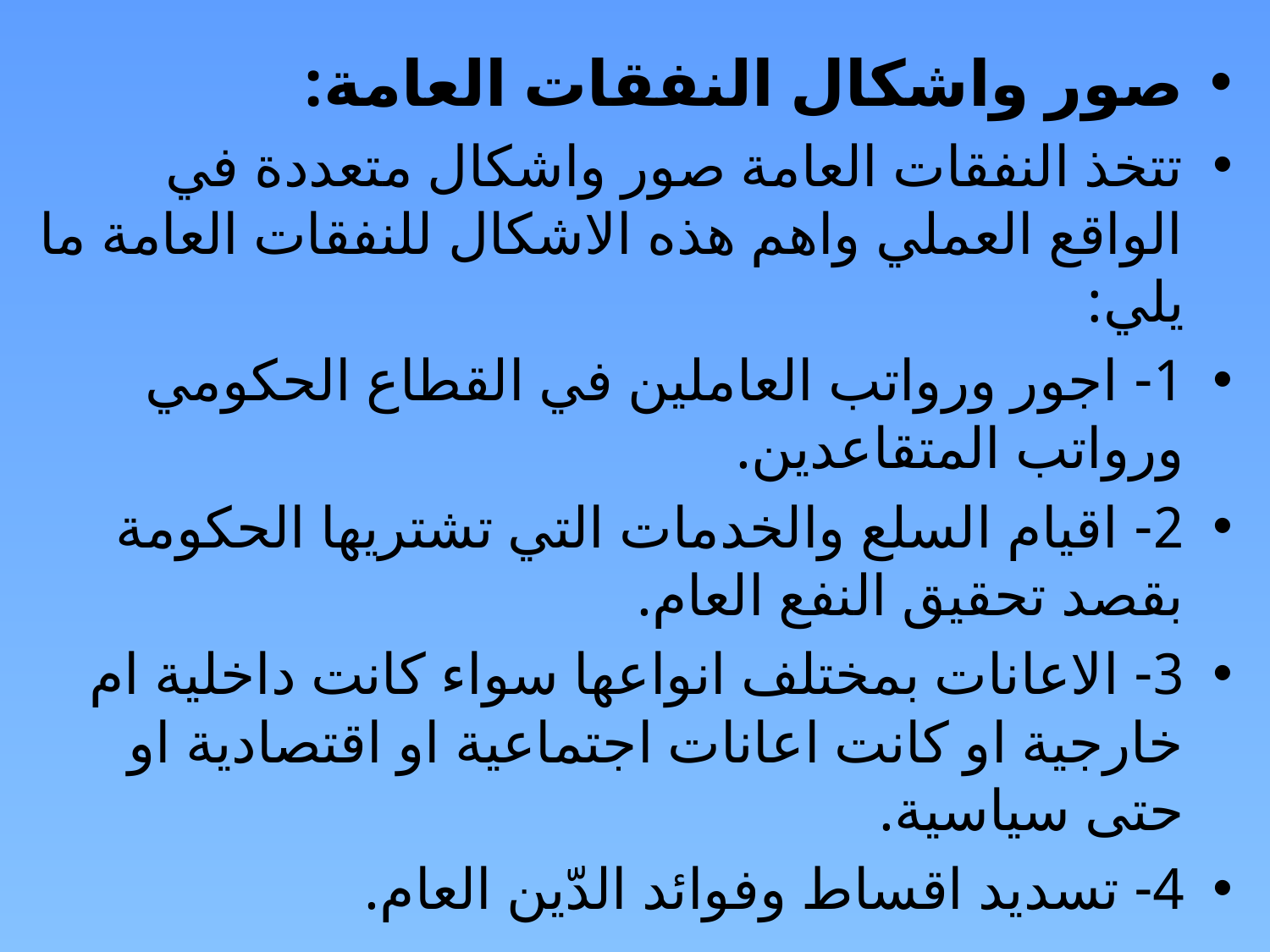

صور واشكال النفقات العامة:
تتخذ النفقات العامة صور واشكال متعددة في الواقع العملي واهم هذه الاشكال للنفقات العامة ما يلي:
1- اجور ورواتب العاملين في القطاع الحكومي ورواتب المتقاعدين.
2- اقيام السلع والخدمات التي تشتريها الحكومة بقصد تحقيق النفع العام.
3- الاعانات بمختلف انواعها سواء كانت داخلية ام خارجية او كانت اعانات اجتماعية او اقتصادية او حتى سياسية.
4- تسديد اقساط وفوائد الدّين العام.